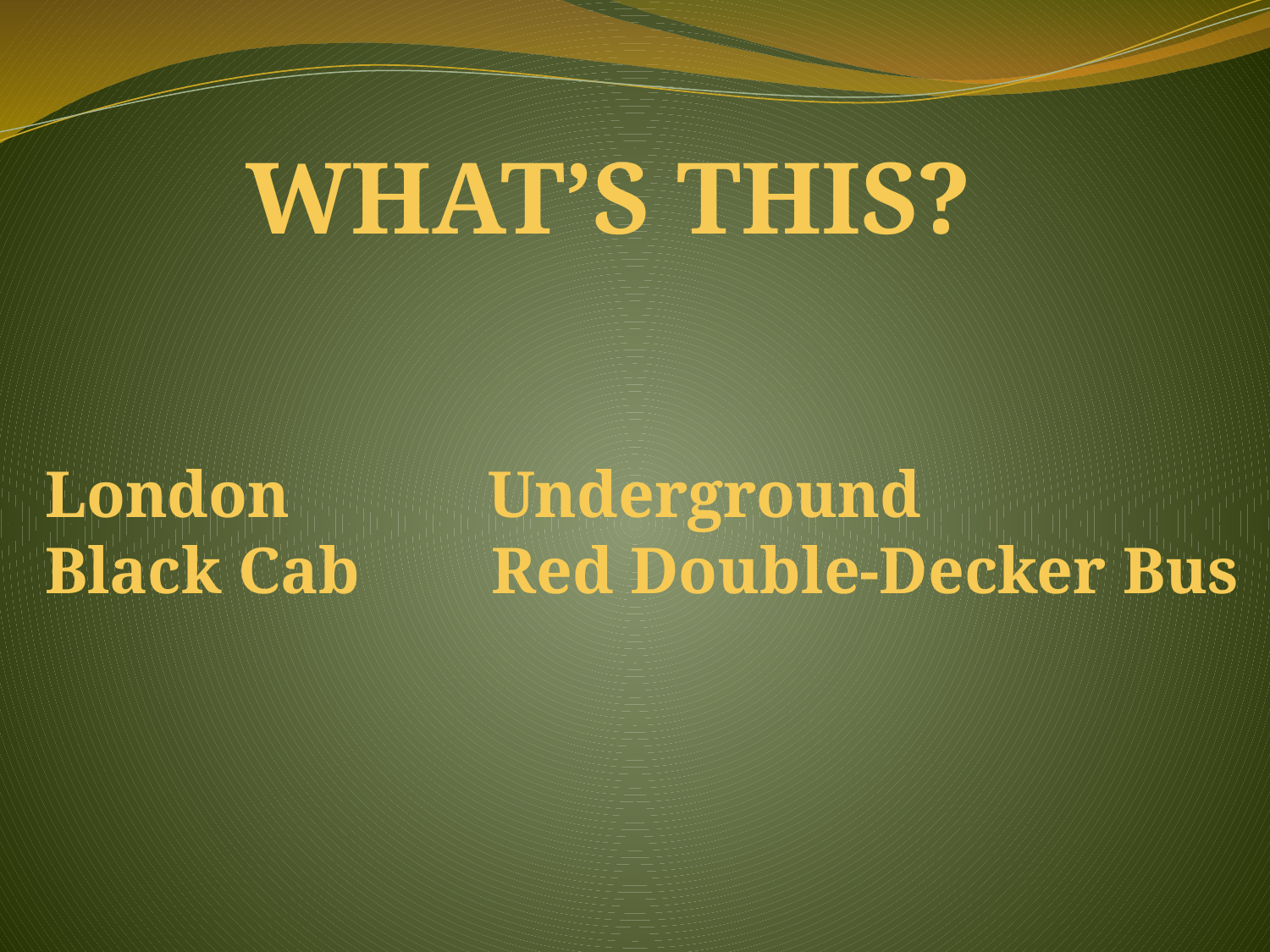

# WHAT’S THIS?
London            Underground
Black Cab        Red Double-Decker Bus